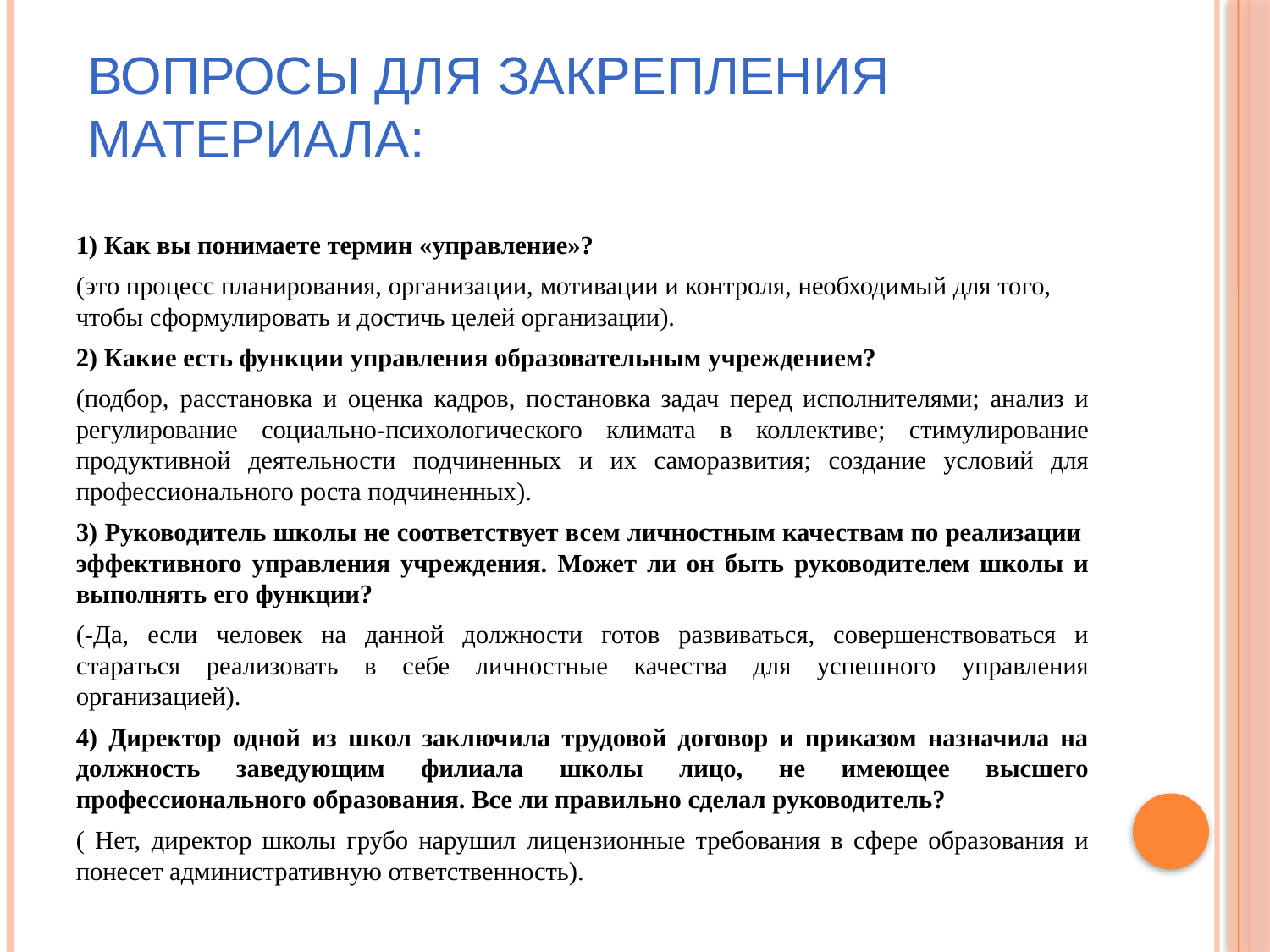

# Вопросы для закрепления материала:
1) Как вы понимаете термин «управление»?
(это процесс планирования, организации, мотивации и контроля, необходимый для того, чтобы сформулировать и достичь целей организации).
2) Какие есть функции управления образовательным учреждением?
(подбор, расстановка и оценка кадров, постановка задач перед исполнителями; анализ и регулирование социально-психологического климата в коллективе; стимулирование продуктивной деятельности подчиненных и их саморазвития; создание условий для профессионального роста подчиненных).
3) Руководитель школы не соответствует всем личностным качествам по реализации  эффективного управления учреждения. Может ли он быть руководителем школы и выполнять его функции?
(-Да, если человек на данной должности готов развиваться, совершенствоваться и стараться реализовать в себе личностные качества для успешного управления организацией).
4) Директор одной из школ заключила трудовой договор и приказом назначила на должность заведующим филиала школы лицо, не имеющее высшего профессионального образования. Все ли правильно сделал руководитель?
( Нет, директор школы грубо нарушил лицензионные требования в сфере образования и понесет административную ответственность).